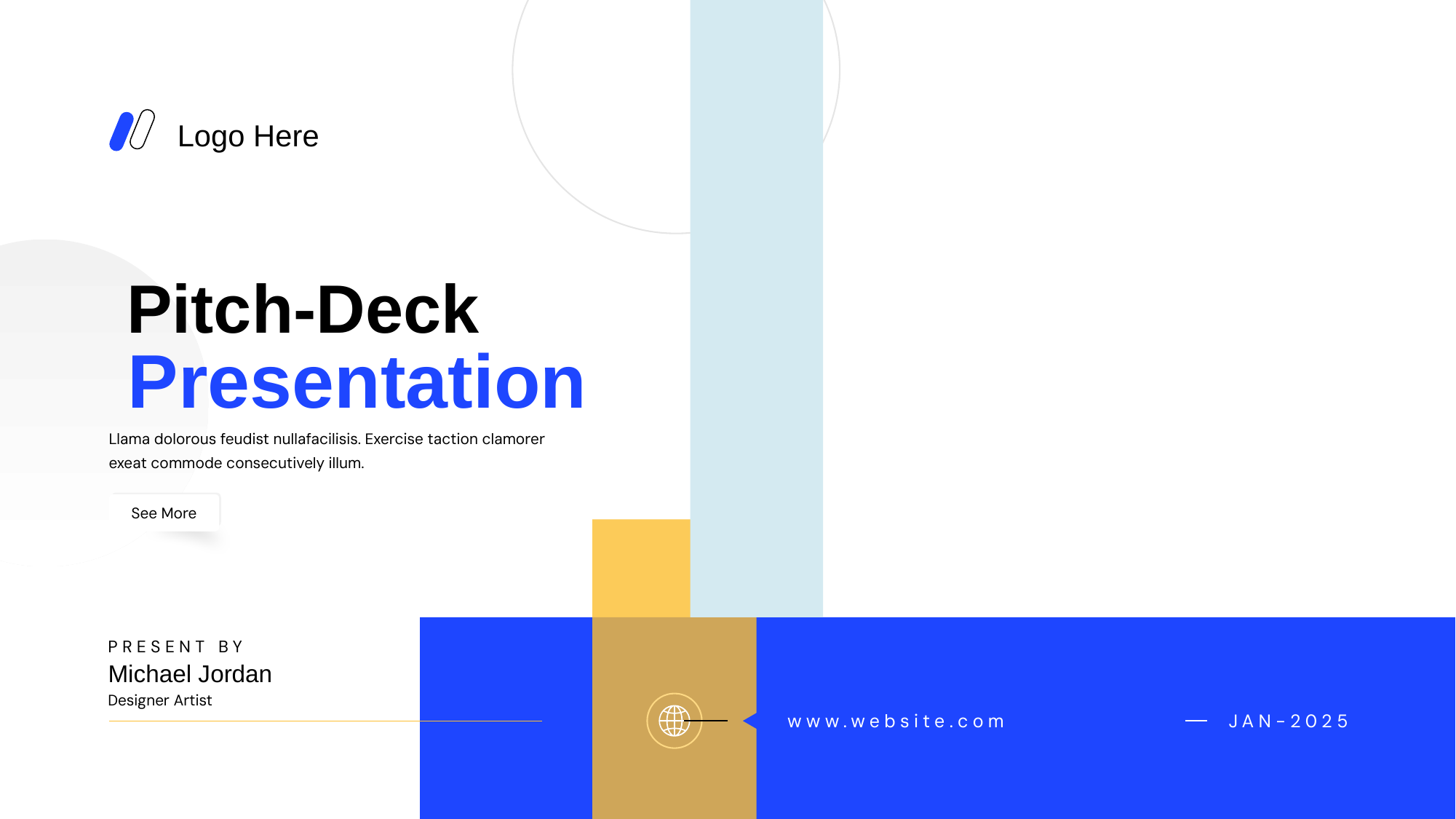

Logo Here

Pitch-Deck
Presentation
Llama dolorous feudist nullafacilisis. Exercise taction clamorer
exeat commode consecutively illum.

See More
See More

PRESENT BY
Michael Jordan
Designer Artist

www.website.com
JAN-2025